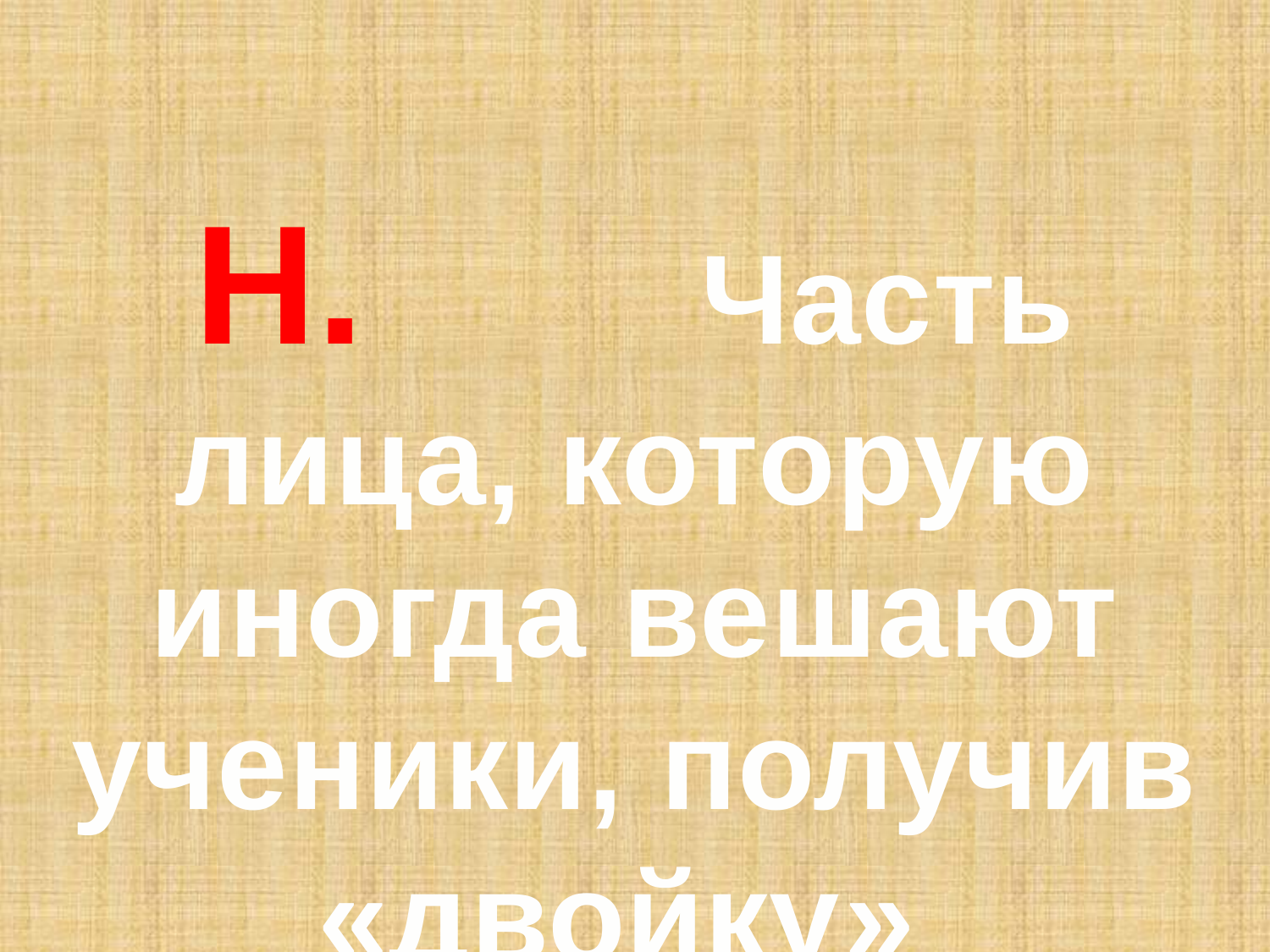

Н.       Часть лица, которую иногда вешают ученики, получив «двойку»